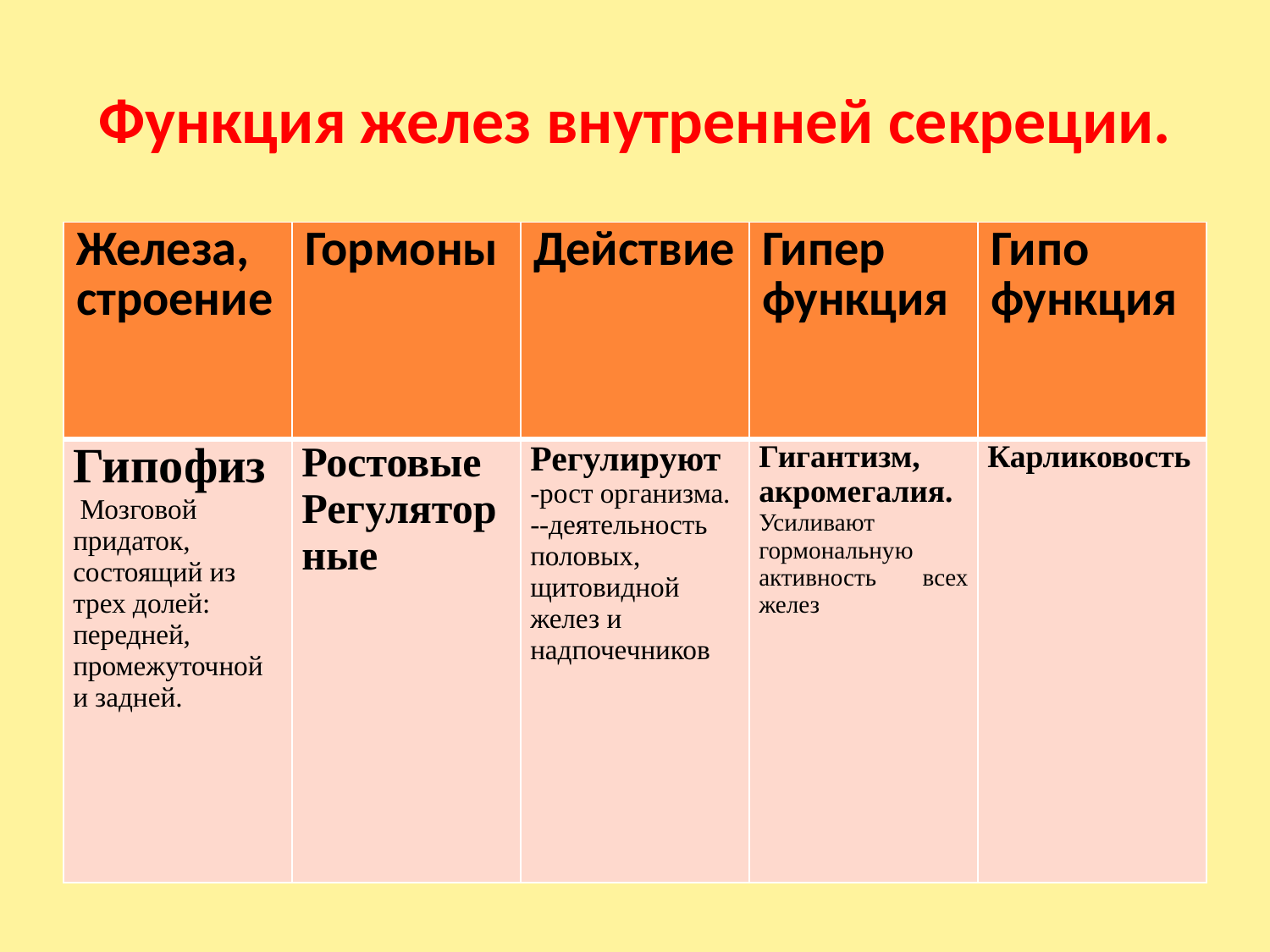

# Функция желез внутренней секреции.
| Железа, строение | Гормоны | Действие | Гипер функция | Гипо функция |
| --- | --- | --- | --- | --- |
| Гипофиз Мозговой придаток, состоящий из трех долей: передней, промежуточной и задней. | Ростовые Регуляторные | Регулируют -рост организма. --деятельность половых, щитовидной желез и надпочечников | Гигантизм, акромегалия. Усиливают гормональную активность всех желез | Карликовость |